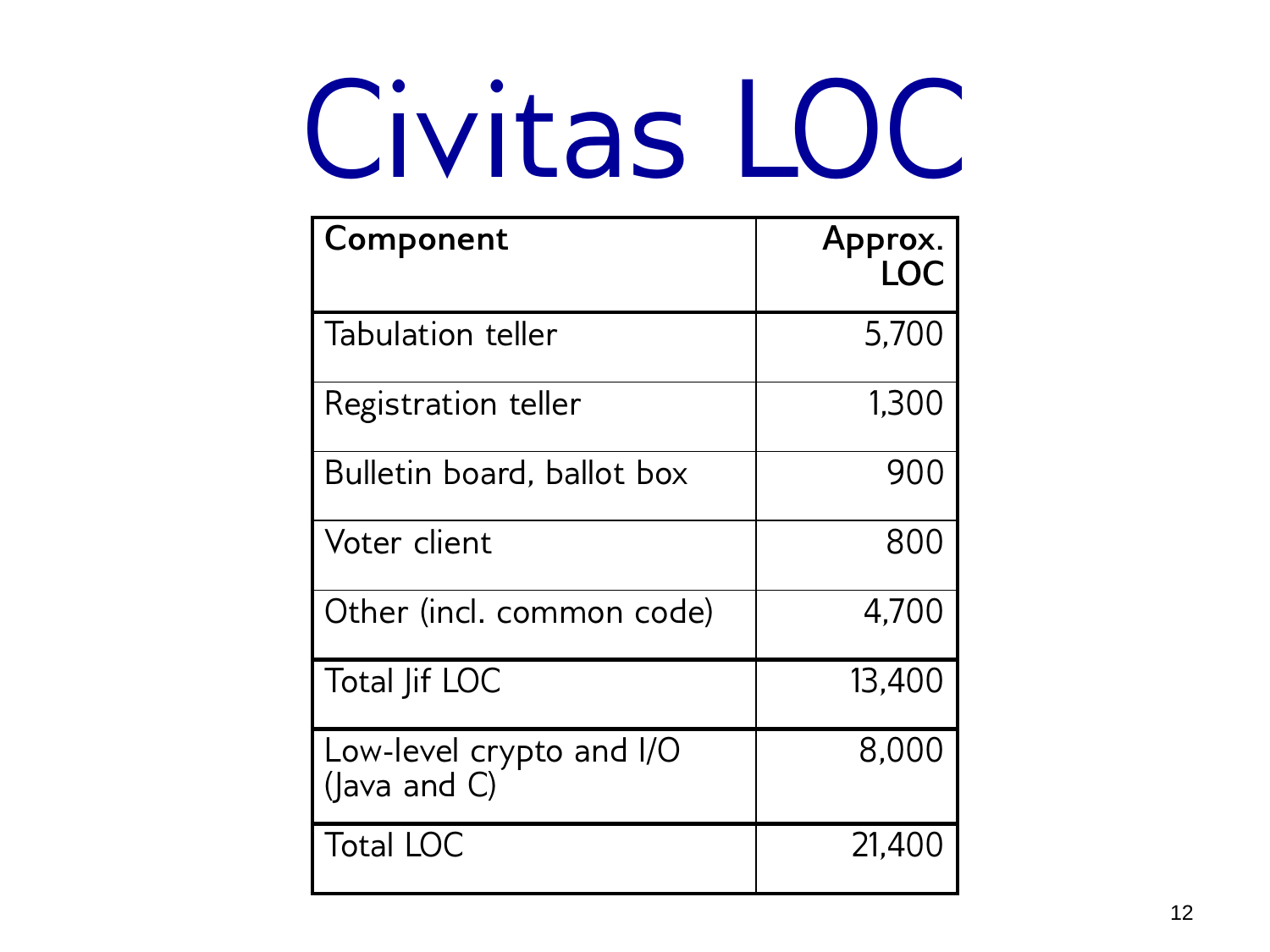

# Civitas LOC
| Component | Approx. LOC |
| --- | --- |
| Tabulation teller | 5,700 |
| Registration teller | 1,300 |
| Bulletin board, ballot box | 900 |
| Voter client | 800 |
| Other (incl. common code) | 4,700 |
| Total Jif LOC | 13,400 |
| Low-level crypto and I/O (Java and C) | 8,000 |
| Total LOC | 21,400 |
12